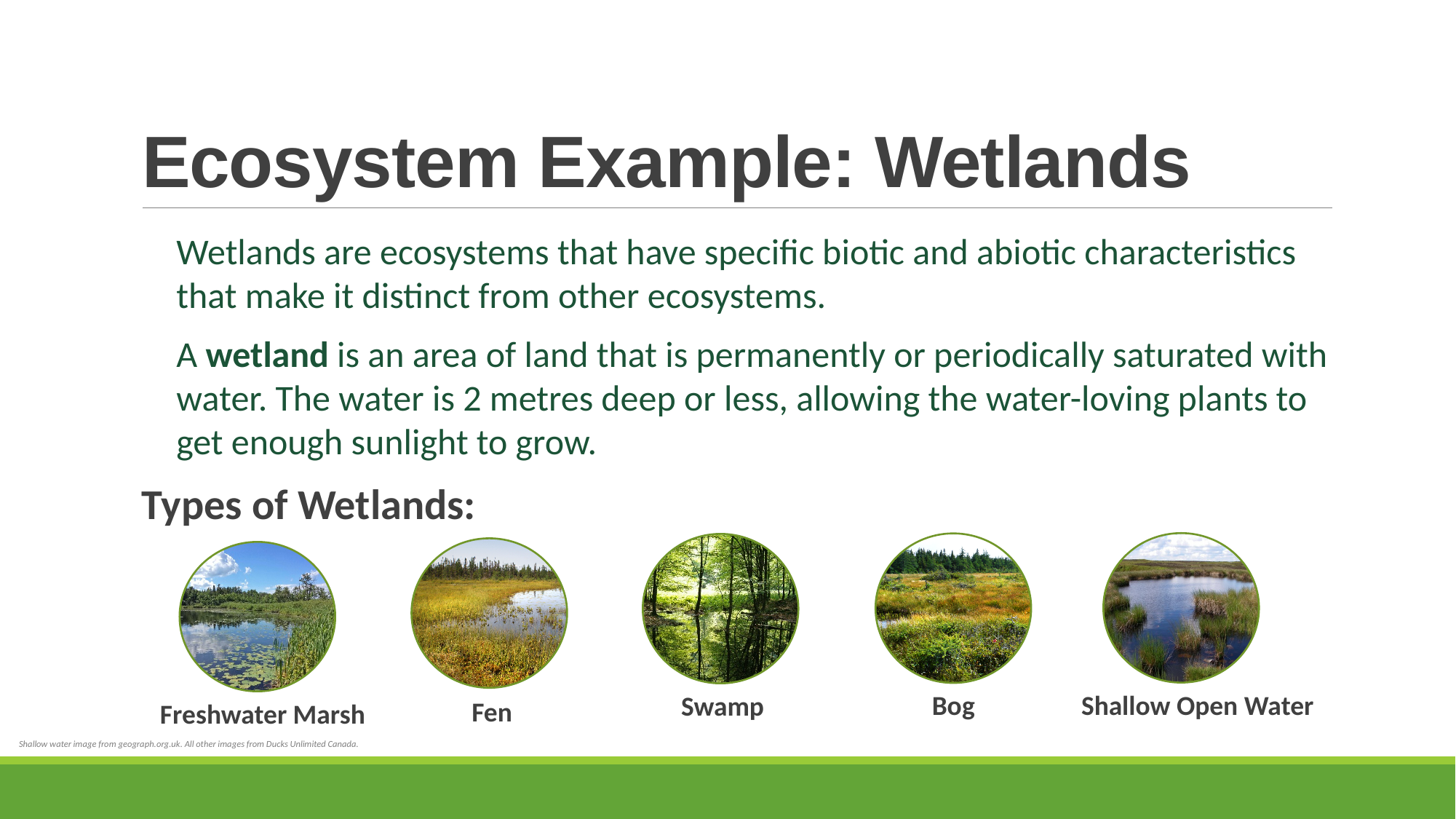

# Ecosystem Example: Wetlands
Wetlands are ecosystems that have specific biotic and abiotic characteristics that make it distinct from other ecosystems.
A wetland is an area of land that is permanently or periodically saturated with water. The water is 2 metres deep or less, allowing the water-loving plants to get enough sunlight to grow.
Types of Wetlands:

Shallow Open Water

Bog

Swamp

Fen

Freshwater Marsh
Shallow water image from geograph.org.uk. All other images from Ducks Unlimited Canada.